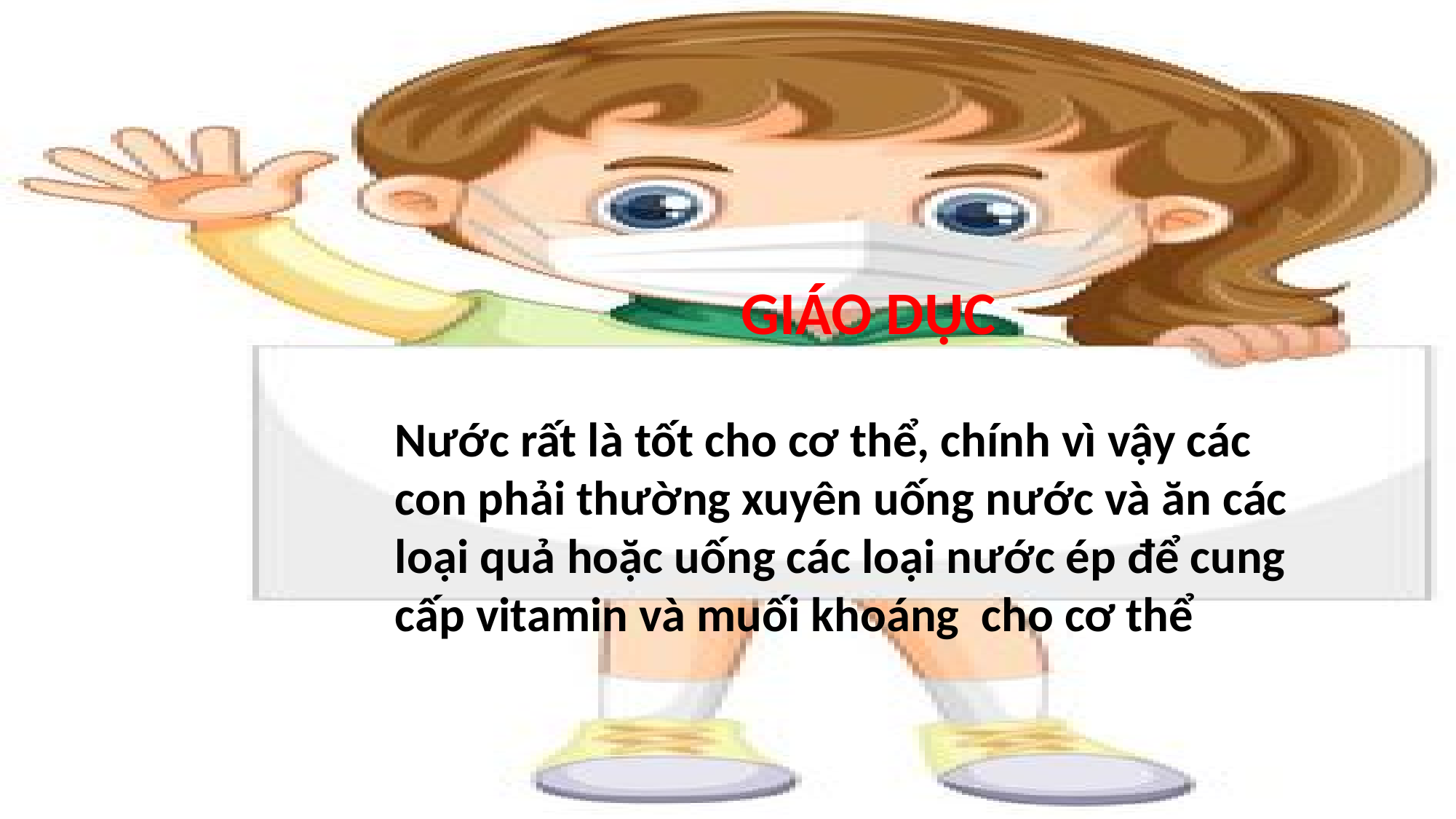

GIÁO DỤC
Nước rất là tốt cho cơ thể, chính vì vậy các con phải thường xuyên uống nước và ăn các loại quả hoặc uống các loại nước ép để cung cấp vitamin và muối khoáng  cho cơ thể